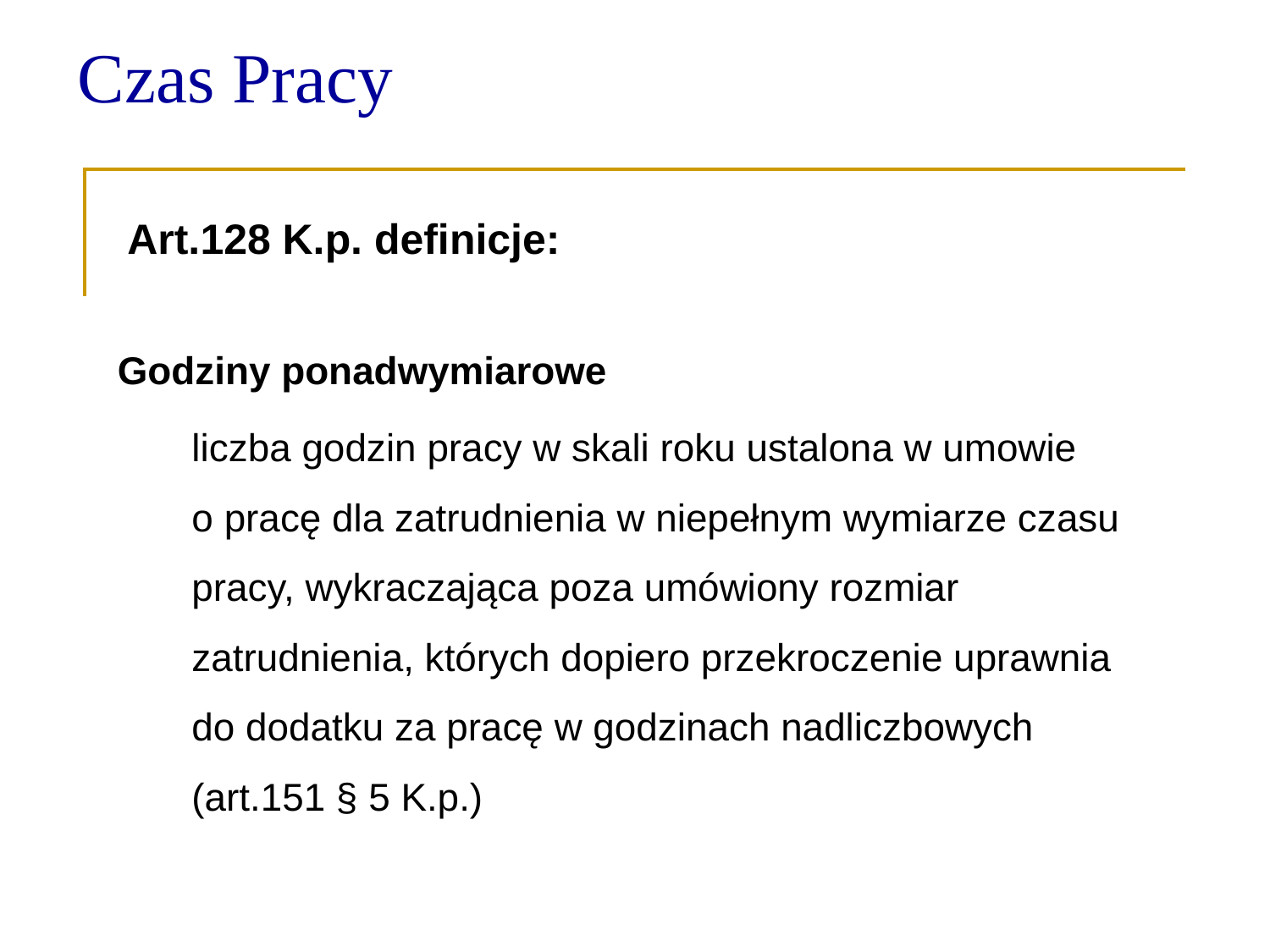

# Czas Pracy
Art.128 K.p. definicje:
Godziny ponadwymiarowe
	liczba godzin pracy w skali roku ustalona w umowie
o pracę dla zatrudnienia w niepełnym wymiarze czasu pracy, wykraczająca poza umówiony rozmiar zatrudnienia, których dopiero przekroczenie uprawnia
do dodatku za pracę w godzinach nadliczbowych
(art.151 § 5 K.p.)